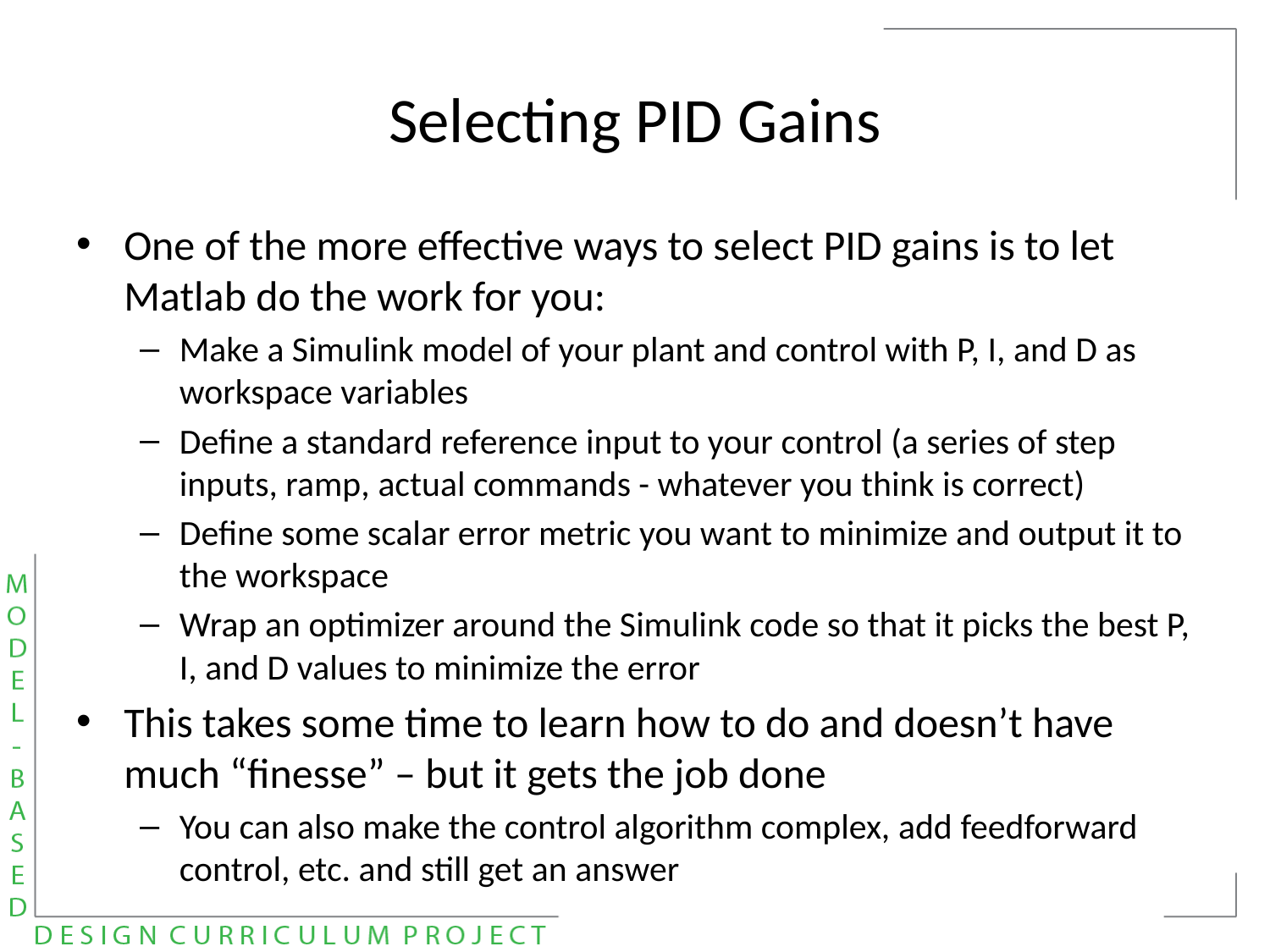

# Selecting PID Gains
One of the more effective ways to select PID gains is to let Matlab do the work for you:
Make a Simulink model of your plant and control with P, I, and D as workspace variables
Define a standard reference input to your control (a series of step inputs, ramp, actual commands - whatever you think is correct)
Define some scalar error metric you want to minimize and output it to the workspace
Wrap an optimizer around the Simulink code so that it picks the best P, I, and D values to minimize the error
This takes some time to learn how to do and doesn’t have much “finesse” – but it gets the job done
You can also make the control algorithm complex, add feedforward control, etc. and still get an answer